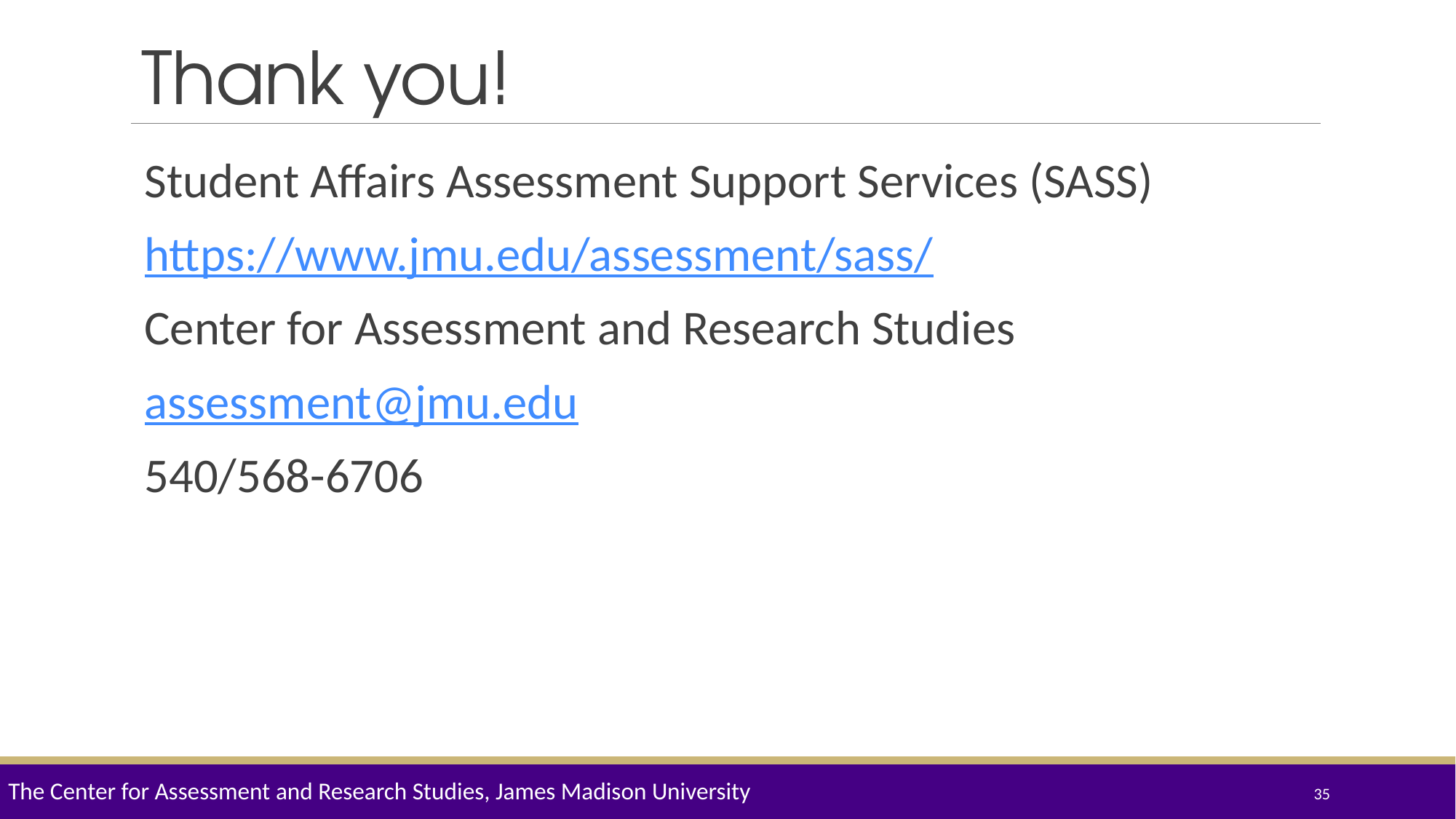

# Thank you!
Student Affairs Assessment Support Services (SASS)
https://www.jmu.edu/assessment/sass/
Center for Assessment and Research Studies
assessment@jmu.edu
540/568-6706
The Center for Assessment and Research Studies, James Madison University
35